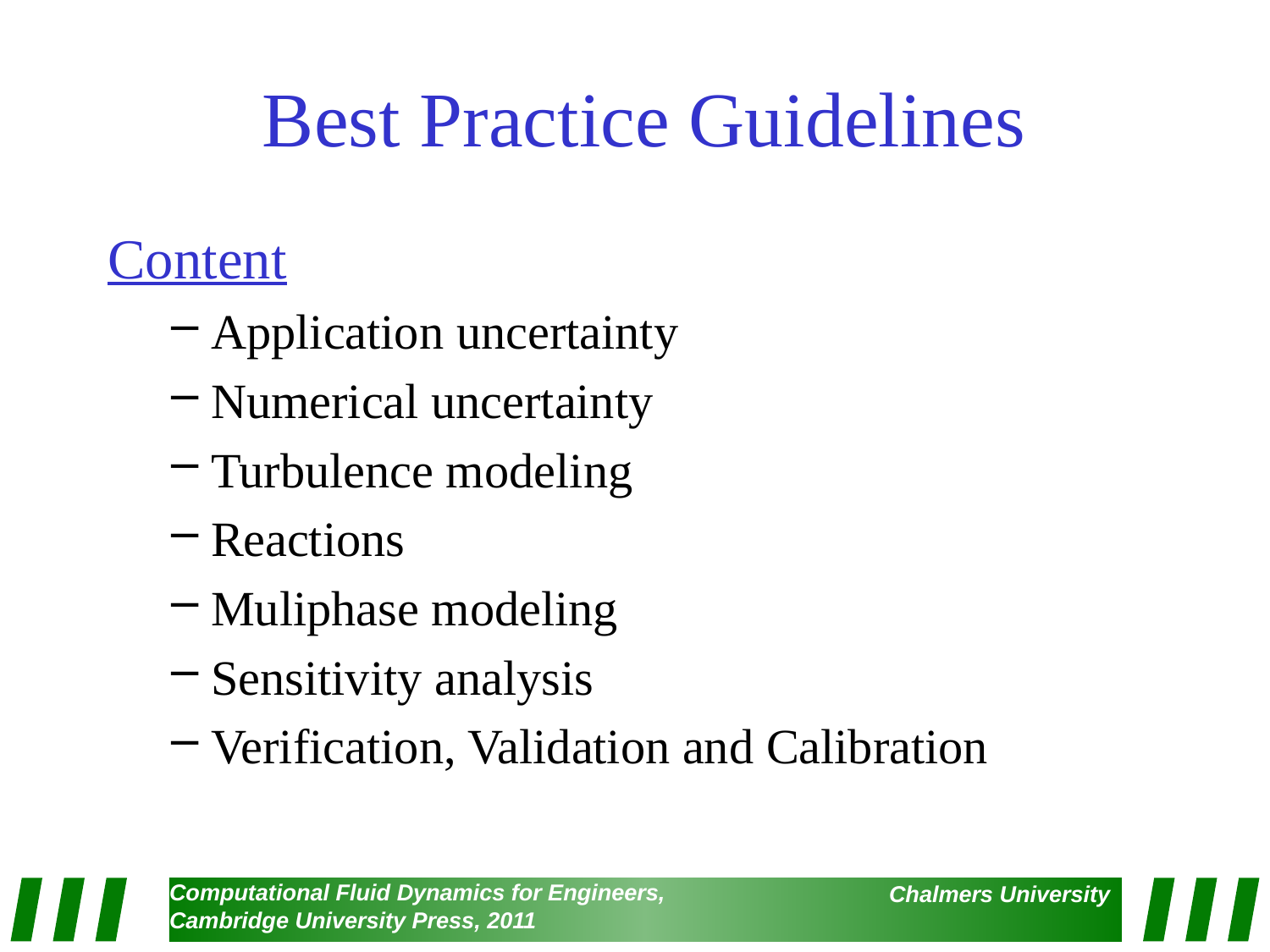

# Best Practice Guidelines
Content
Application uncertainty
Numerical uncertainty
Turbulence modeling
Reactions
Muliphase modeling
Sensitivity analysis
Verification, Validation and Calibration